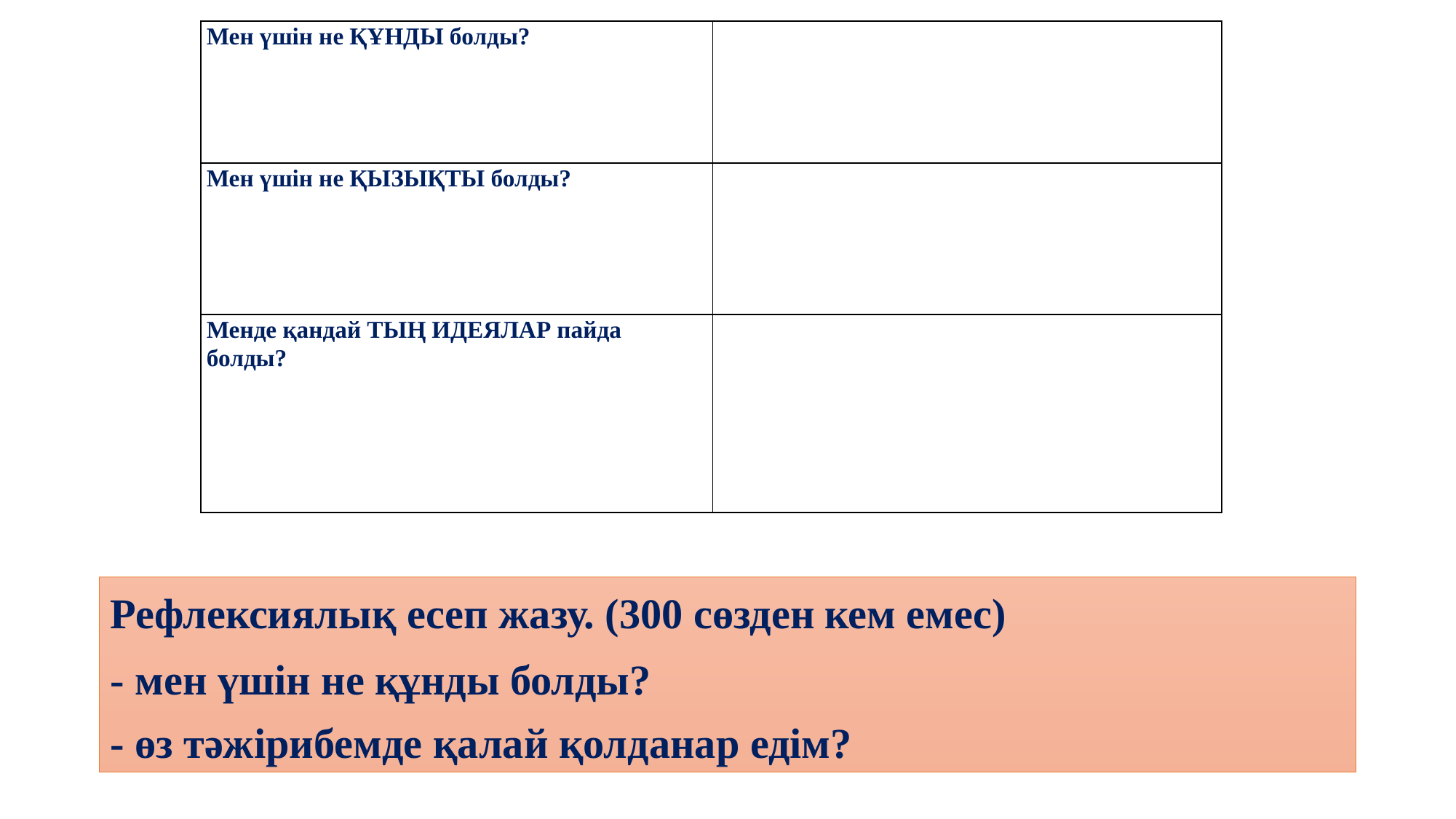

| Мен үшін не ҚҰНДЫ болды? |  |
| --- | --- |
| Мен үшін не ҚЫЗЫҚТЫ болды? |  |
| Менде қандай ТЫҢ ИДЕЯЛАР пайда болды? |  |
Рефлексиялық есеп жазу. (300 сөзден кем емес)
- мен үшін не құнды болды?
- өз тәжірибемде қалай қолданар едім?